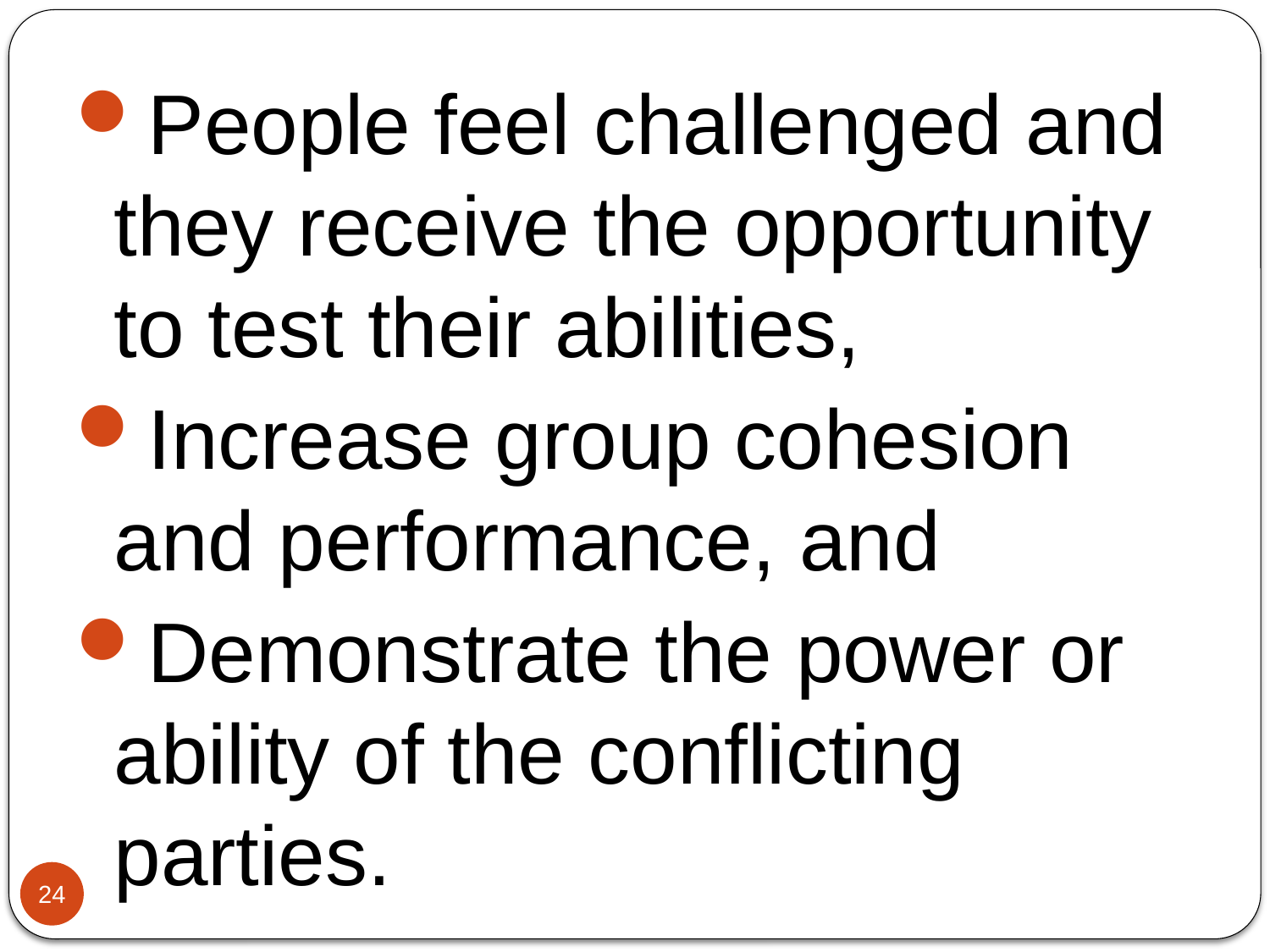

#
People feel challenged and they receive the opportunity to test their abilities,
Increase group cohesion and performance, and
Demonstrate the power or ability of the conflicting parties.
24